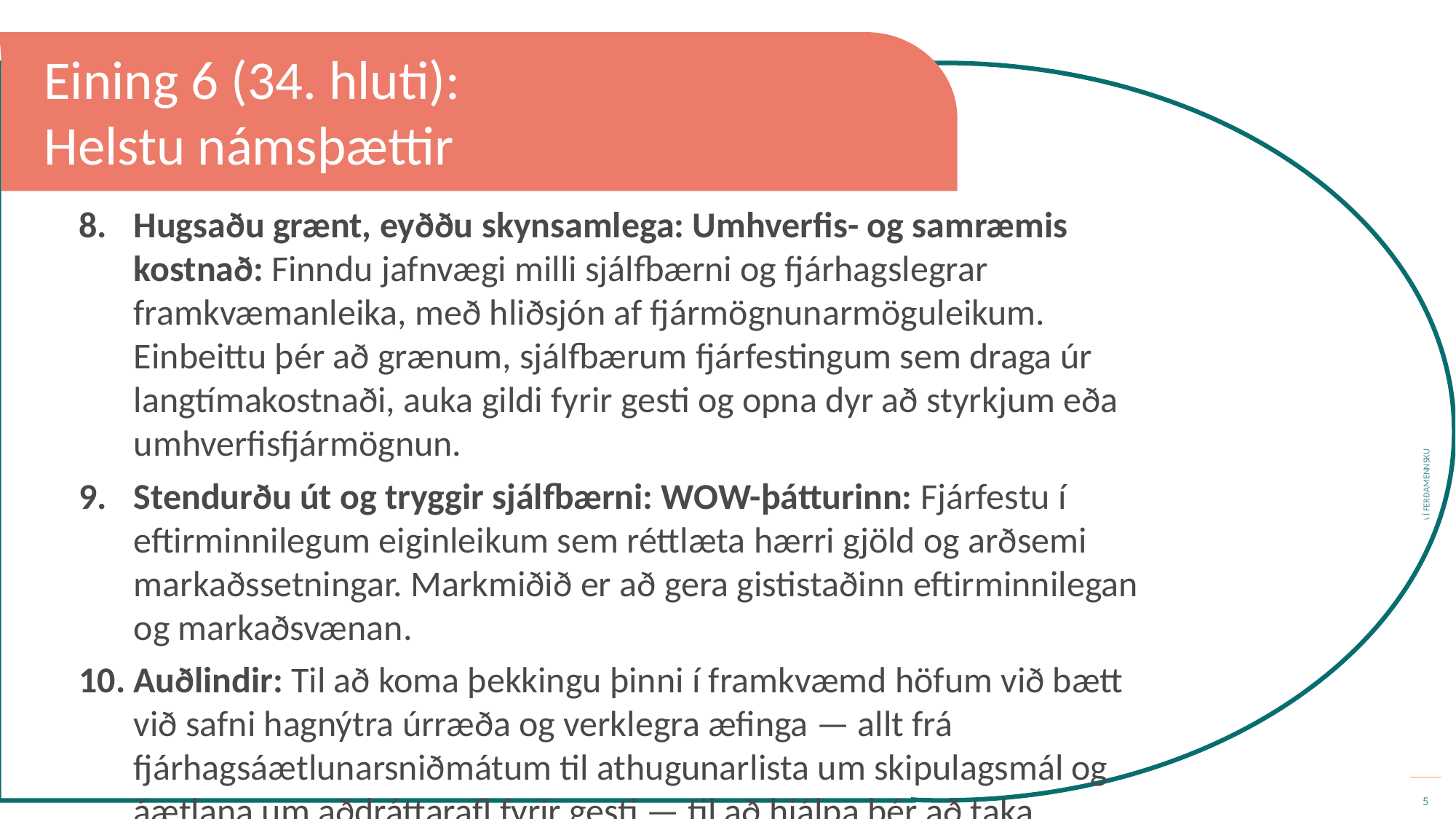

Eining 6 (34. hluti):
Helstu námsþættir
Hugsaðu grænt, eyððu skynsamlega: Umhverfis- og samræmis kostnað: Finndu jafnvægi milli sjálfbærni og fjárhagslegrar framkvæmanleika, með hliðsjón af fjármögnunarmöguleikum. Einbeittu þér að grænum, sjálfbærum fjárfestingum sem draga úr langtímakostnaði, auka gildi fyrir gesti og opna dyr að styrkjum eða umhverfisfjármögnun.
Stendurðu út og tryggir sjálfbærni: WOW-þátturinn: Fjárfestu í eftirminnilegum eiginleikum sem réttlæta hærri gjöld og arðsemi markaðssetningar. Markmiðið er að gera gististaðinn eftirminnilegan og markaðsvænan.
Auðlindir: Til að koma þekkingu þinni í framkvæmd höfum við bætt við safni hagnýtra úrræða og verklegra æfinga — allt frá fjárhagsáætlunarsniðmátum til athugunarlista um skipulagsmál og áætlana um aðdráttarafl fyrir gesti — til að hjálpa þér að taka upplýstar, kostnaðarmeðvitaðar ákvarðanir á hverju skrefi í upphafsferli þínu.

5